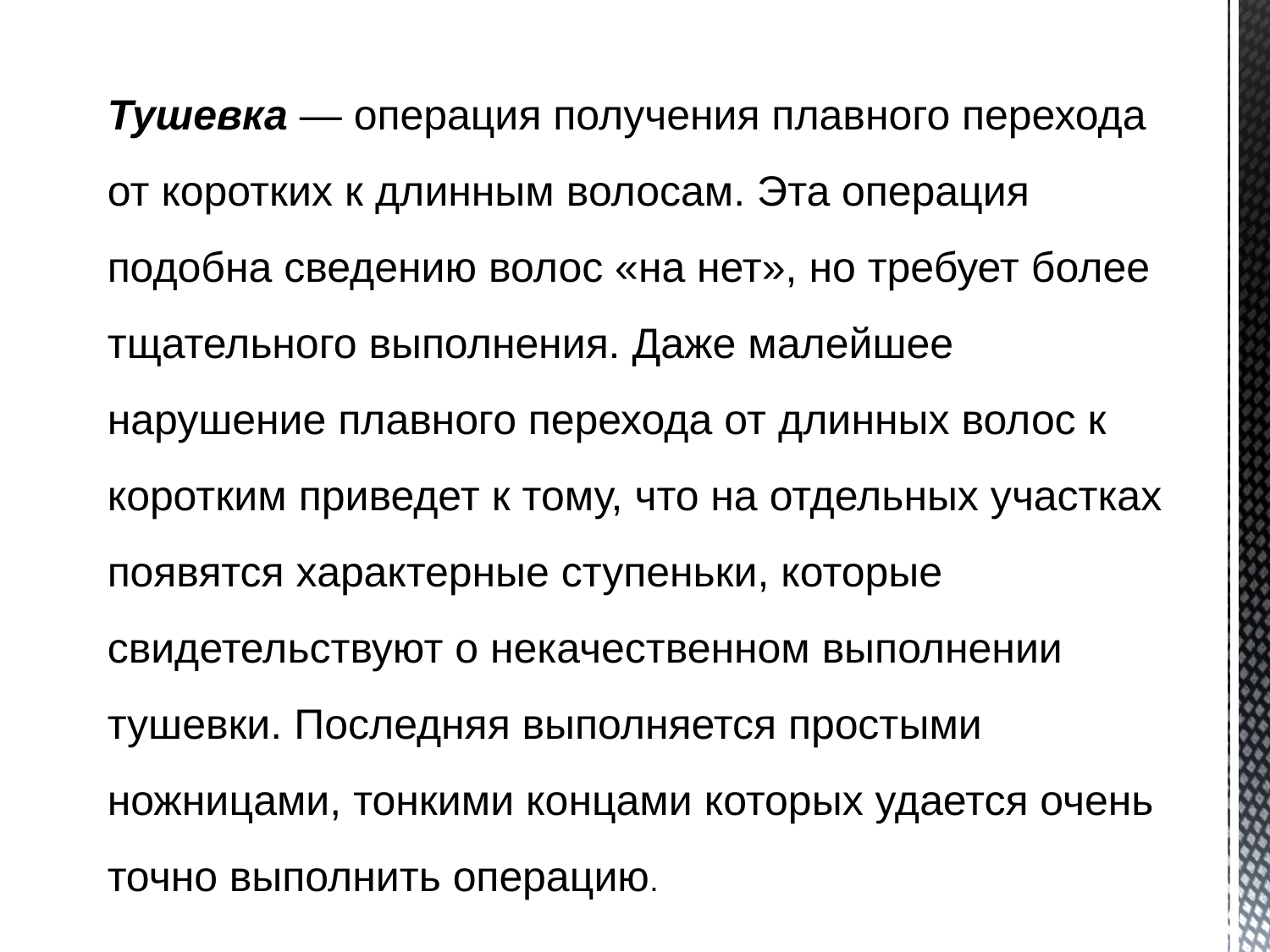

Тушевка — операция получения плавного перехода от коротких к длинным волосам. Эта операция подобна сведению волос «на нет», но требует более тщательного выполнения. Даже малейшее нарушение плавного перехода от длинных волос к коротким приведет к тому, что на отдельных участках появятся характерные ступеньки, которые свидетельствуют о некачественном выполнении тушевки. Последняя выполняется простыми ножницами, тонкими концами которых удается очень точно выполнить операцию.